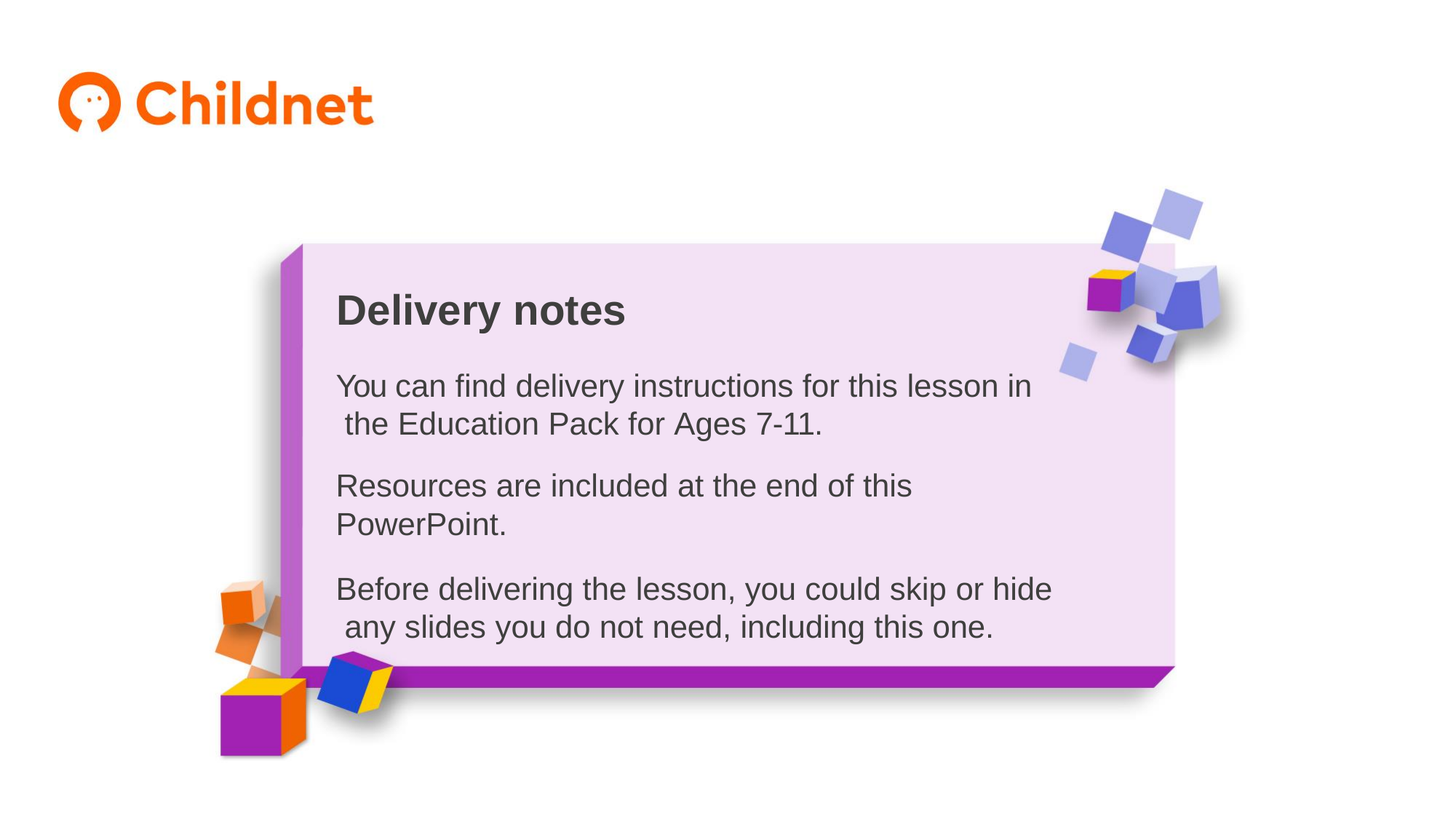

Delivery notes
You can find delivery instructions for this lesson in  the Education Pack for Ages 7-11.
Resources are included at the end of this PowerPoint.
Before delivering the lesson, you could skip or hide  any slides you do not need, including this one.